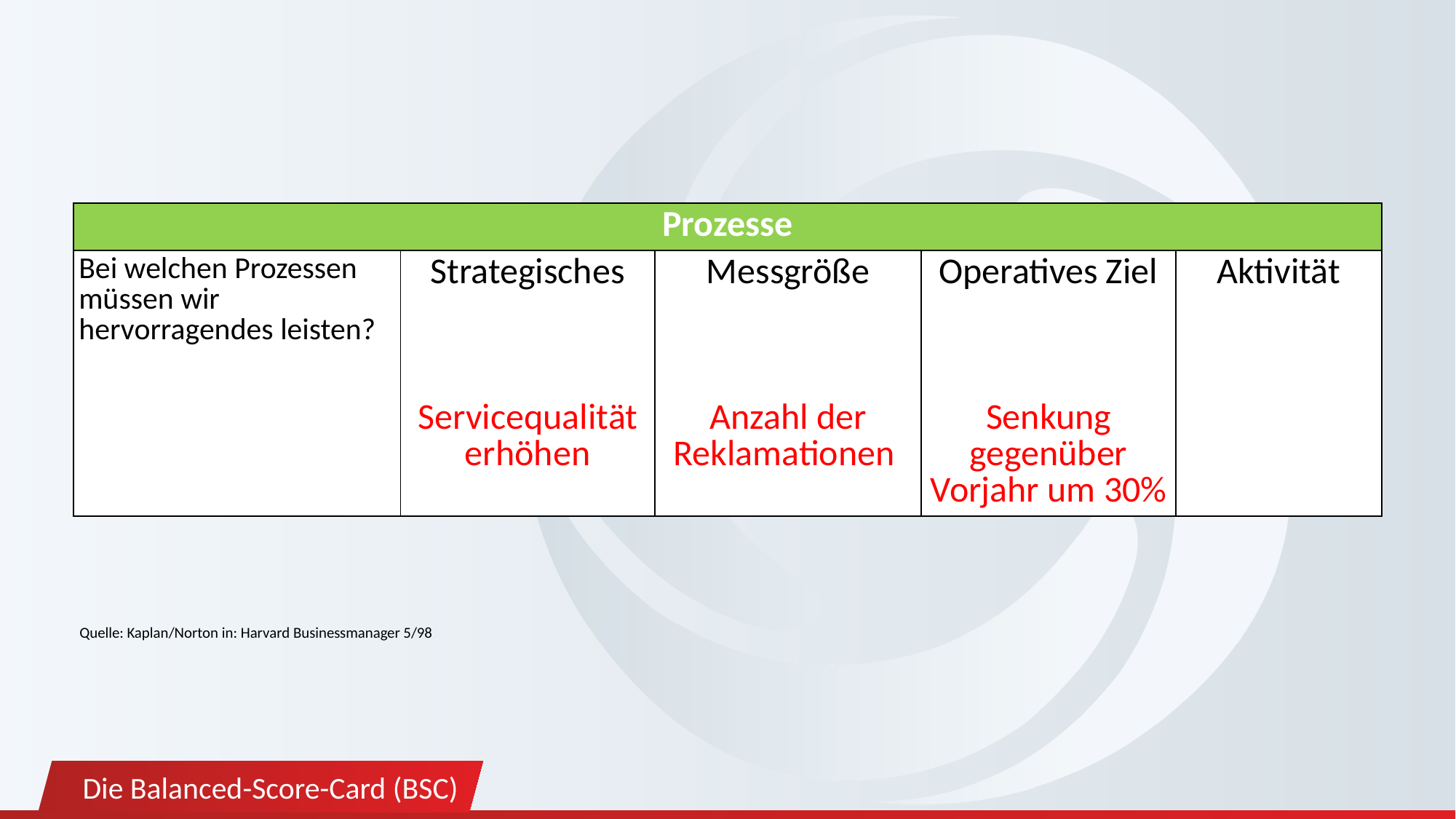

| Prozesse |  |  |  |  |
| --- | --- | --- | --- | --- |
| Bei welchen Prozessen müssen wir hervorragendes leisten? | Strategisches Servicequalität erhöhen | Messgröße Anzahl der Reklamationen | Operatives Ziel Senkung gegenüber Vorjahr um 30% | Aktivität |
Quelle: Kaplan/Norton in: Harvard Businessmanager 5/98

Die Balanced-Score-Card (BSC)